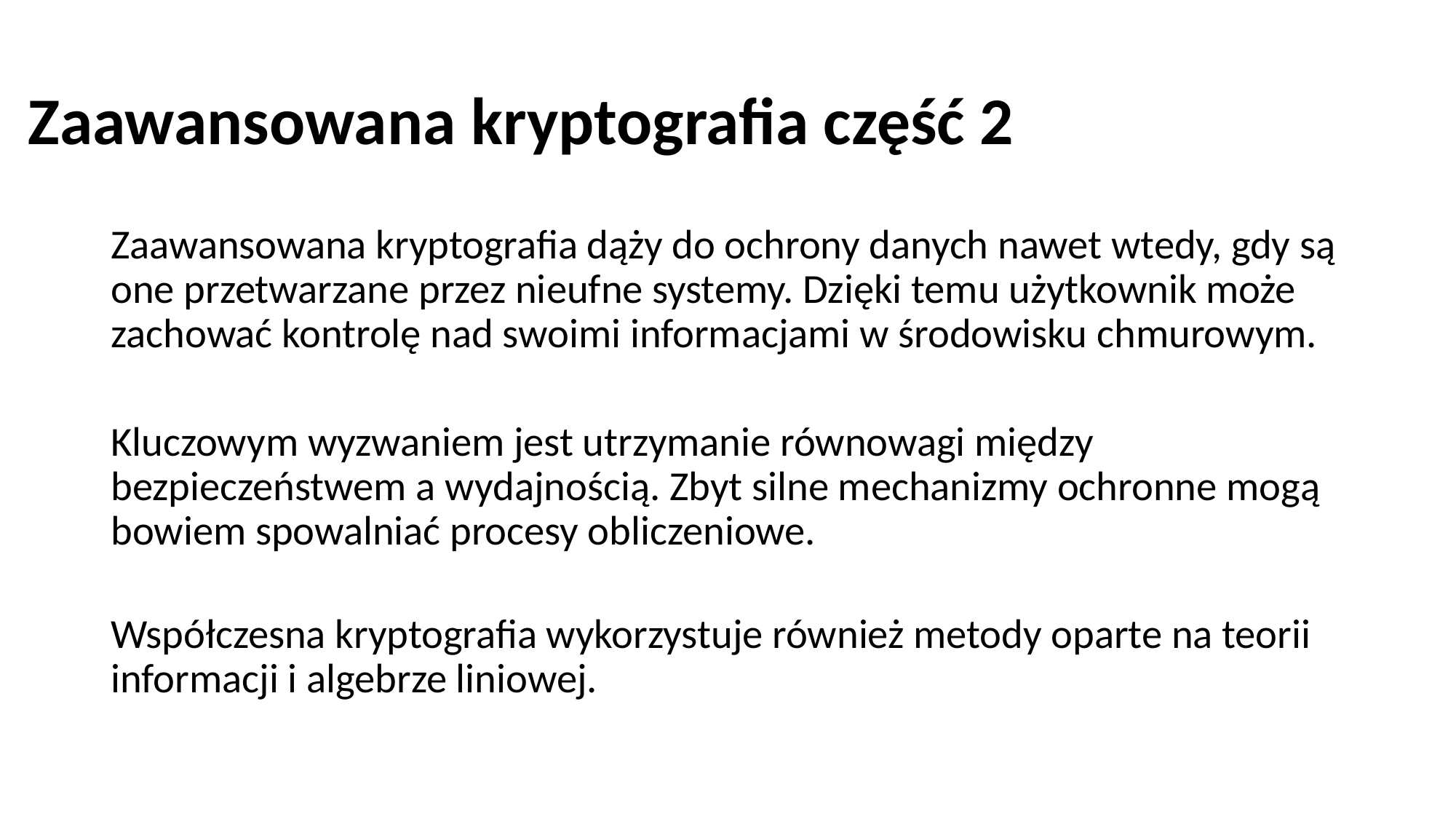

# Zaawansowana kryptografia część 2
Zaawansowana kryptografia dąży do ochrony danych nawet wtedy, gdy są one przetwarzane przez nieufne systemy. Dzięki temu użytkownik może zachować kontrolę nad swoimi informacjami w środowisku chmurowym.
Kluczowym wyzwaniem jest utrzymanie równowagi między bezpieczeństwem a wydajnością. Zbyt silne mechanizmy ochronne mogą bowiem spowalniać procesy obliczeniowe.
Współczesna kryptografia wykorzystuje również metody oparte na teorii informacji i algebrze liniowej.